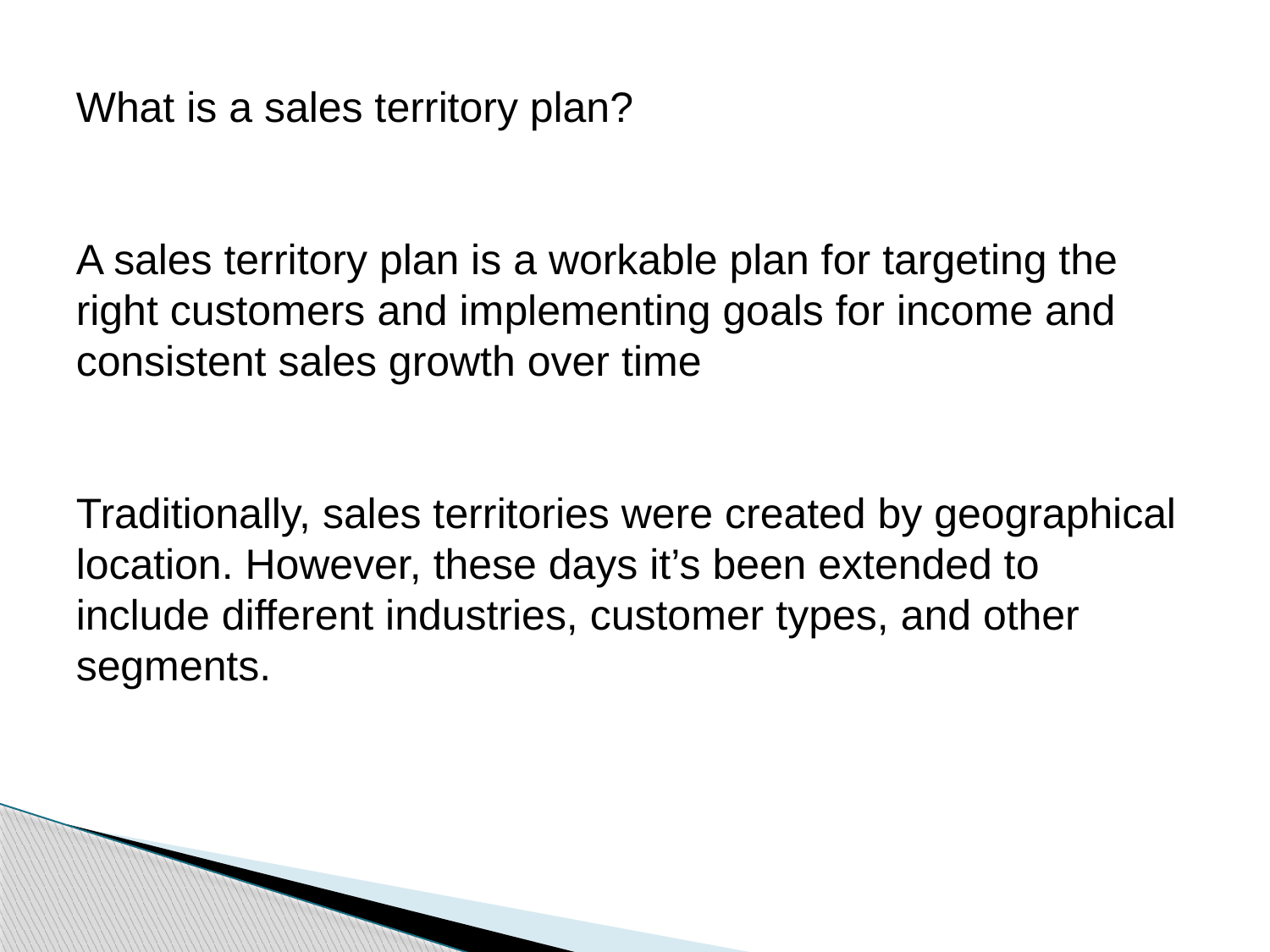

What is a sales territory plan?

A sales territory plan is a workable plan for targeting the right customers and implementing goals for income and consistent sales growth over time

Traditionally, sales territories were created by geographical location. However, these days it’s been extended to include different industries, customer types, and other segments.